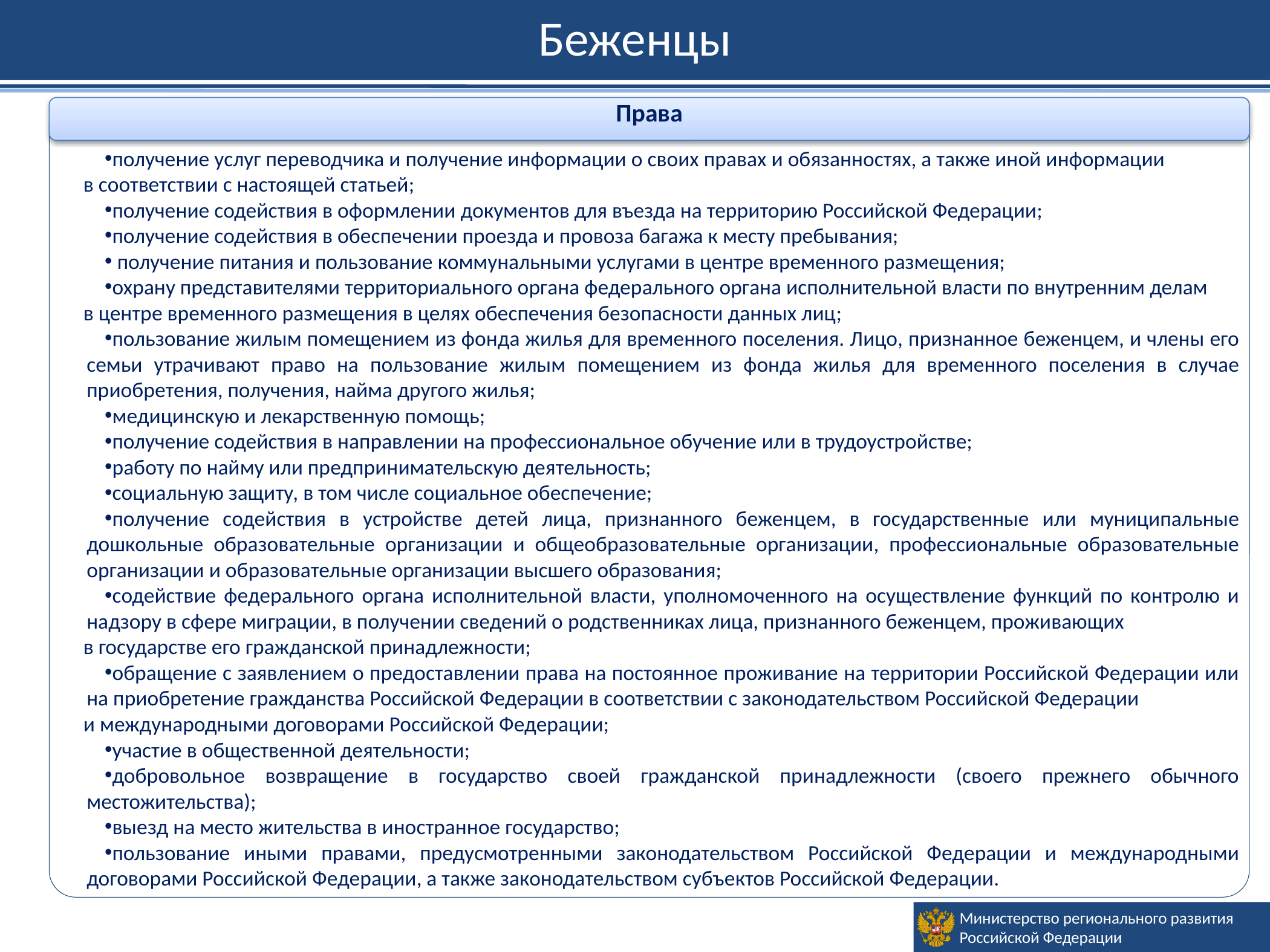

Беженцы
Права

получение услуг переводчика и получение информации о своих правах и обязанностях, а также иной информации
в соответствии с настоящей статьей;
получение содействия в оформлении документов для въезда на территорию Российской Федерации;
получение содействия в обеспечении проезда и провоза багажа к месту пребывания;
 получение питания и пользование коммунальными услугами в центре временного размещения;
охрану представителями территориального органа федерального органа исполнительной власти по внутренним делам
в центре временного размещения в целях обеспечения безопасности данных лиц;
пользование жилым помещением из фонда жилья для временного поселения. Лицо, признанное беженцем, и члены его семьи утрачивают право на пользование жилым помещением из фонда жилья для временного поселения в случае приобретения, получения, найма другого жилья;
медицинскую и лекарственную помощь;
получение содействия в направлении на профессиональное обучение или в трудоустройстве;
работу по найму или предпринимательскую деятельность;
социальную защиту, в том числе социальное обеспечение;
получение содействия в устройстве детей лица, признанного беженцем, в государственные или муниципальные дошкольные образовательные организации и общеобразовательные организации, профессиональные образовательные организации и образовательные организации высшего образования;
содействие федерального органа исполнительной власти, уполномоченного на осуществление функций по контролю и надзору в сфере миграции, в получении сведений о родственниках лица, признанного беженцем, проживающих
в государстве его гражданской принадлежности;
обращение с заявлением о предоставлении права на постоянное проживание на территории Российской Федерации или на приобретение гражданства Российской Федерации в соответствии с законодательством Российской Федерации
и международными договорами Российской Федерации;
участие в общественной деятельности;
добровольное возвращение в государство своей гражданской принадлежности (своего прежнего обычного местожительства);
выезд на место жительства в иностранное государство;
пользование иными правами, предусмотренными законодательством Российской Федерации и международными договорами Российской Федерации, а также законодательством субъектов Российской Федерации.